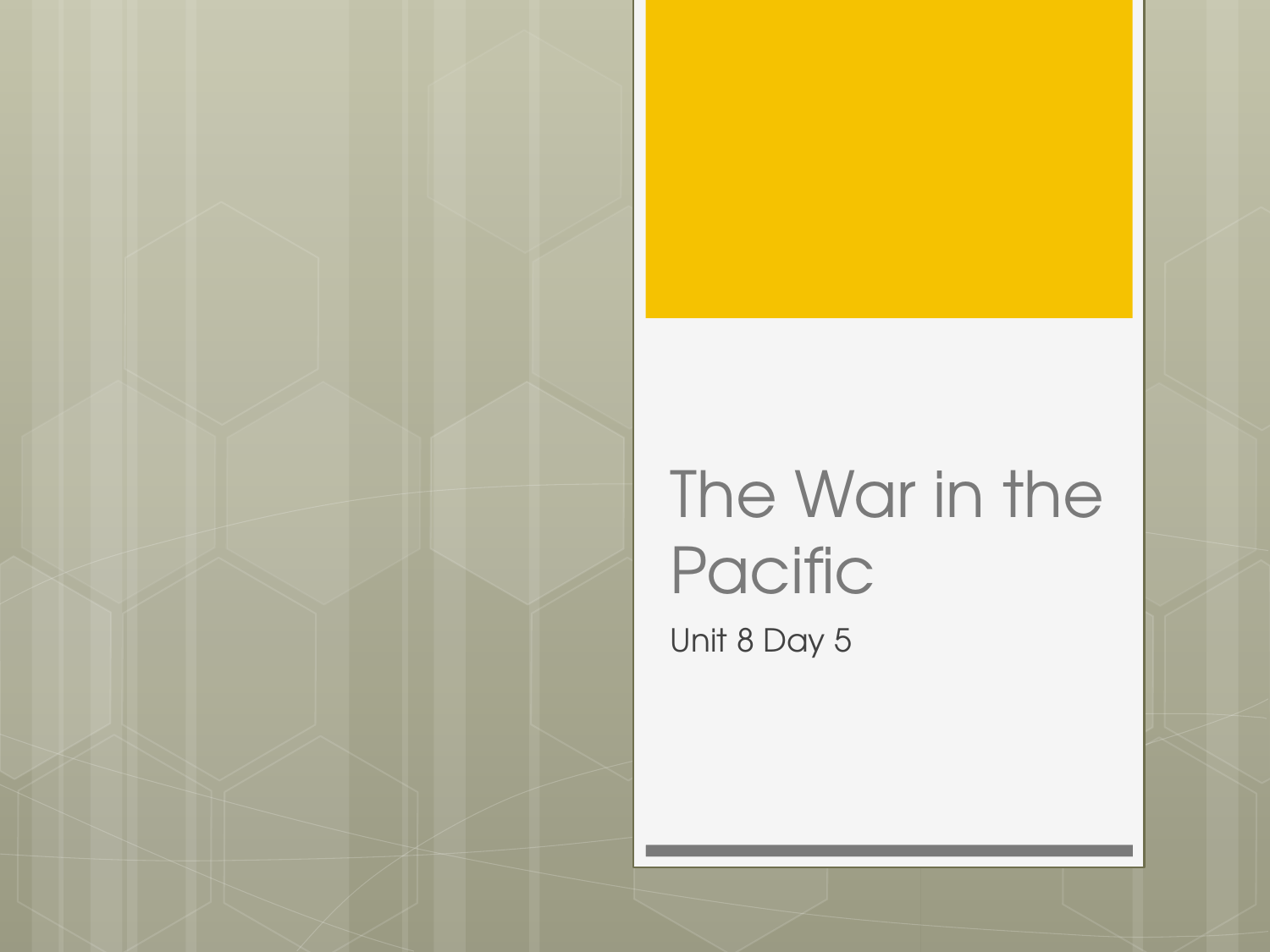

# The War in the Pacific
Unit 8 Day 5